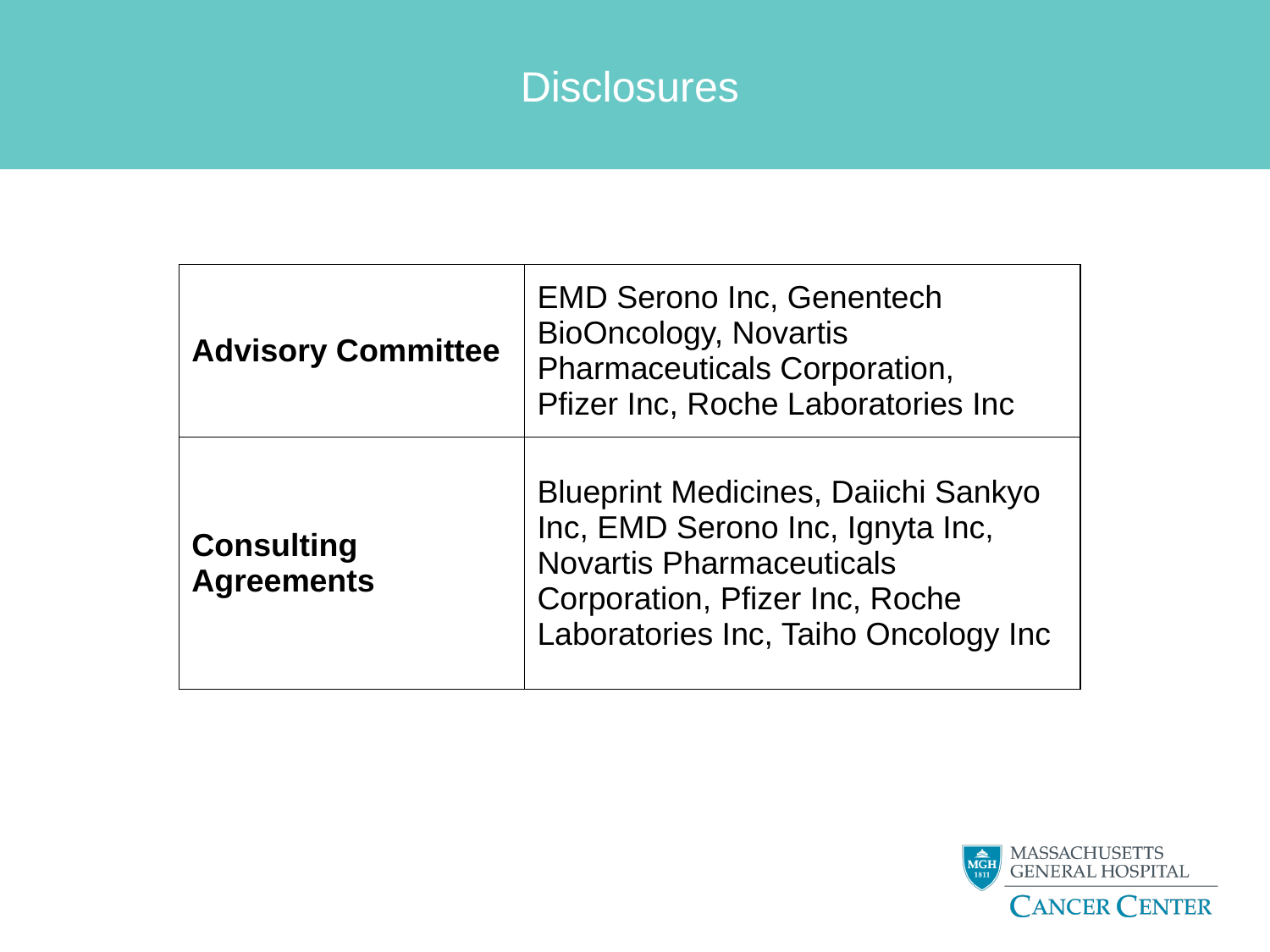

# Disclosures
| Advisory Committee | EMD Serono Inc, Genentech BioOncology, Novartis Pharmaceuticals Corporation, Pfizer Inc, Roche Laboratories Inc |
| --- | --- |
| Consulting Agreements | Blueprint Medicines, Daiichi Sankyo Inc, EMD Serono Inc, Ignyta Inc, Novartis Pharmaceuticals Corporation, Pfizer Inc, Roche Laboratories Inc, Taiho Oncology Inc |